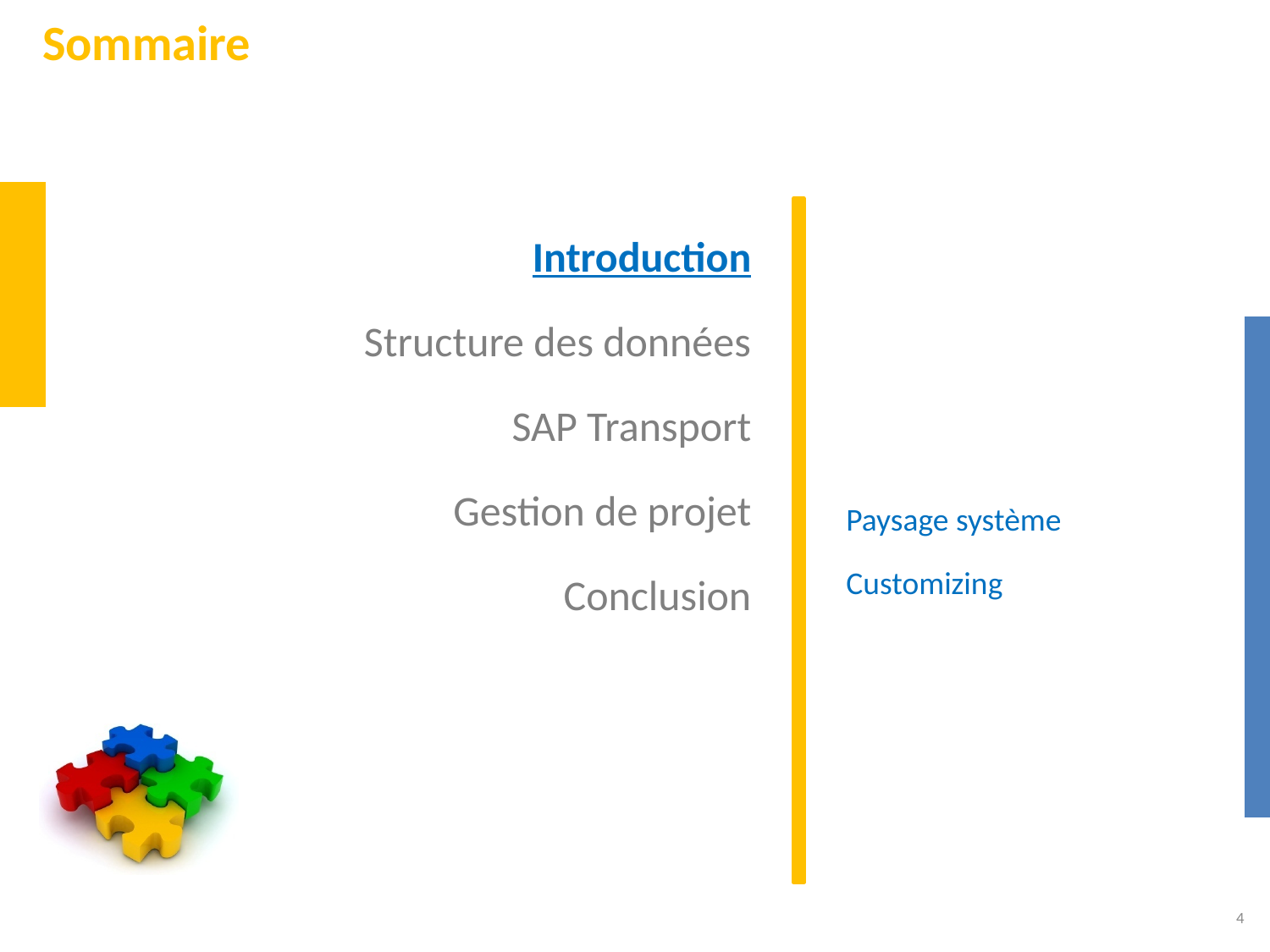

# Sommaire
Introduction
Structure des données
SAP Transport
Gestion de projet
Conclusion
Paysage système
Customizing
4